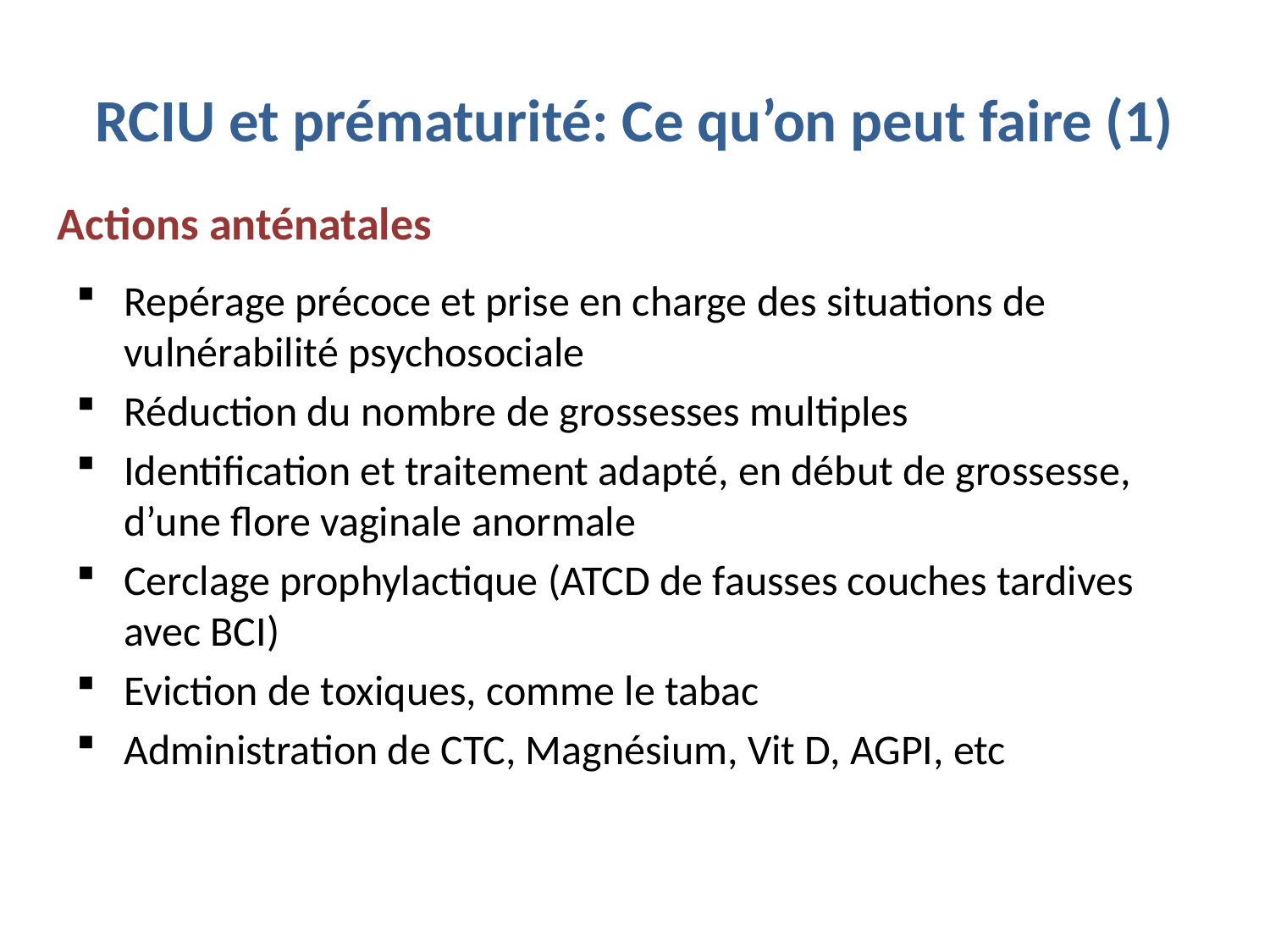

# RCIU et prématurité: Ce qu’on peut faire (1)
Actions anténatales
Repérage précoce et prise en charge des situations de vulnérabilité psychosociale
Réduction du nombre de grossesses multiples
Identification et traitement adapté, en début de grossesse, d’une flore vaginale anormale
Cerclage prophylactique (ATCD de fausses couches tardives avec BCI)
Eviction de toxiques, comme le tabac
Administration de CTC, Magnésium, Vit D, AGPI, etc